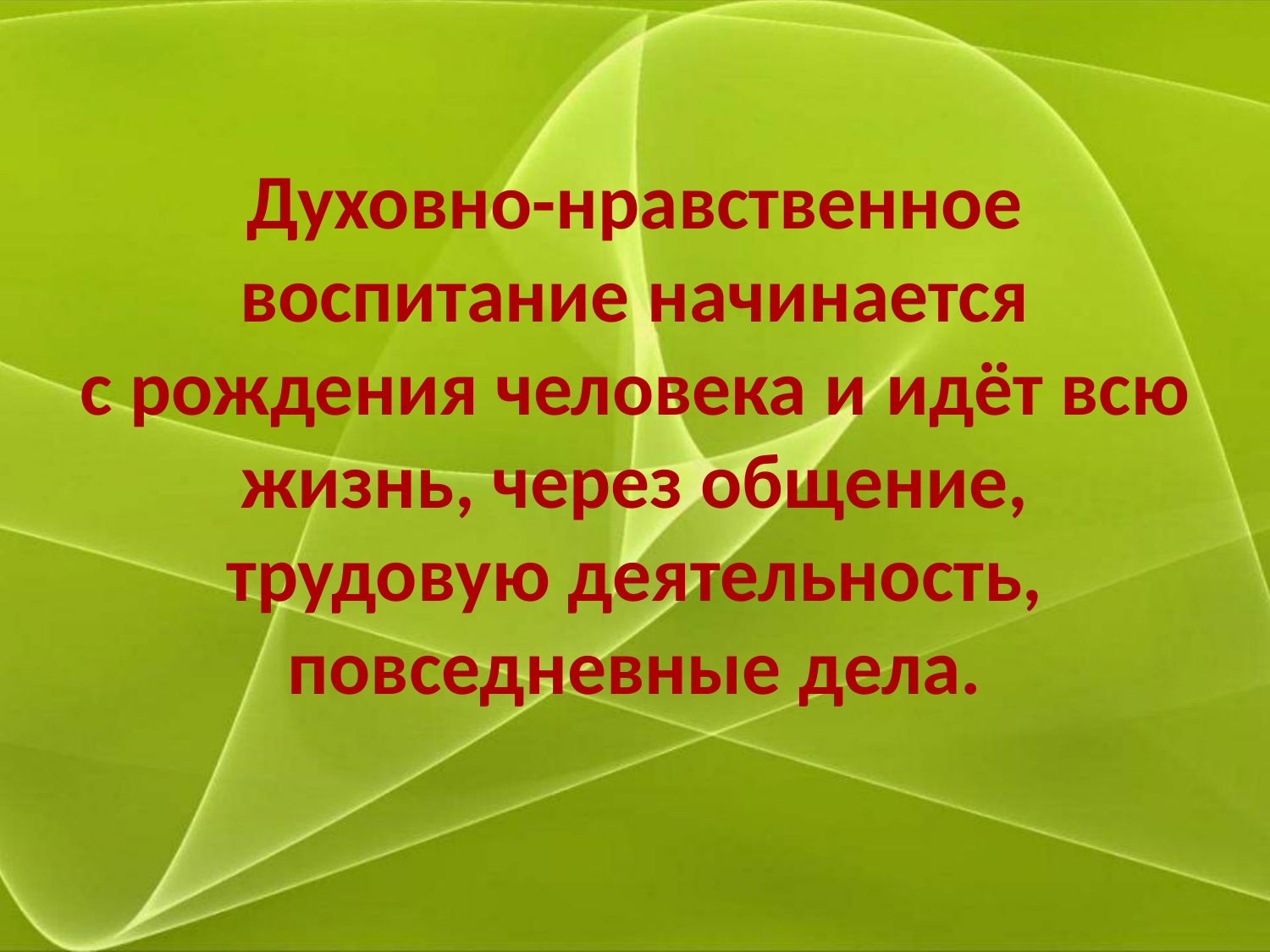

# Духовно-нравственное воспитание начинается с рождения человека и идёт всю жизнь, через общение, трудовую деятельность, повседневные дела.